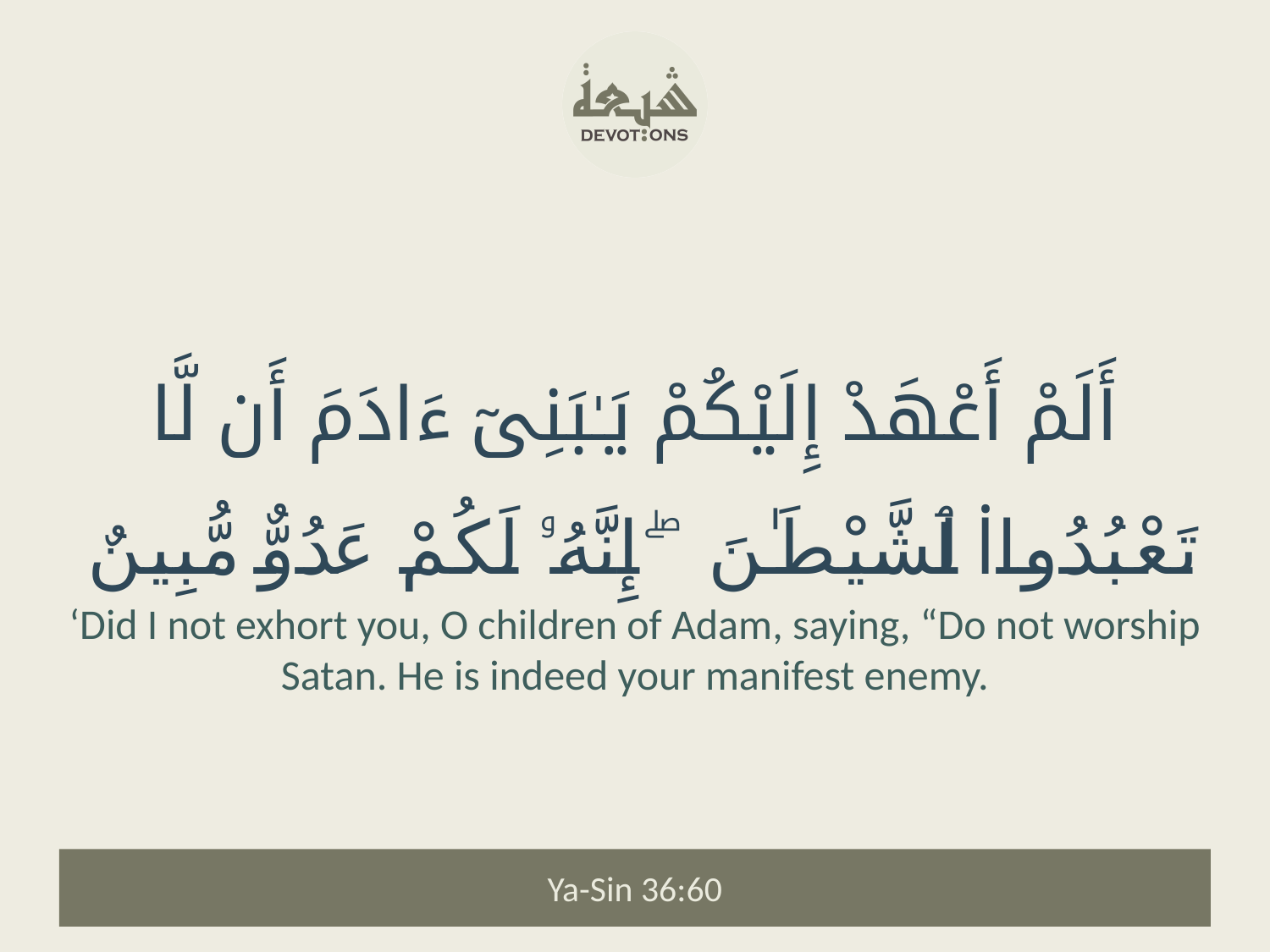

أَلَمْ أَعْهَدْ إِلَيْكُمْ يَـٰبَنِىٓ ءَادَمَ أَن لَّا تَعْبُدُوا۟ ٱلشَّيْطَـٰنَ ۖ إِنَّهُۥ لَكُمْ عَدُوٌّ مُّبِينٌ
‘Did I not exhort you, O children of Adam, saying, “Do not worship Satan. He is indeed your manifest enemy.
Ya-Sin 36:60